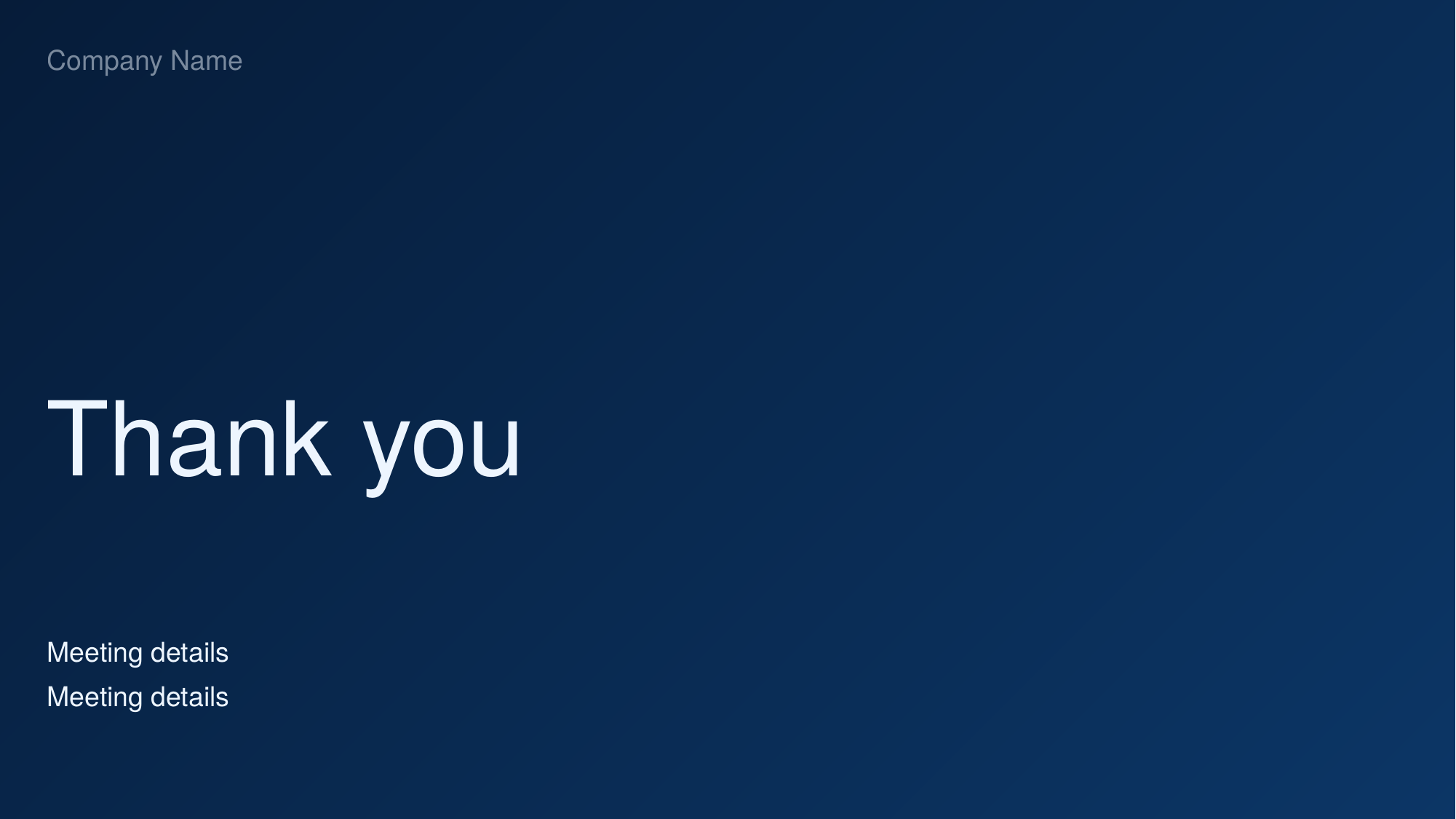

Company Name
# Thank you
Meeting details
Meeting details